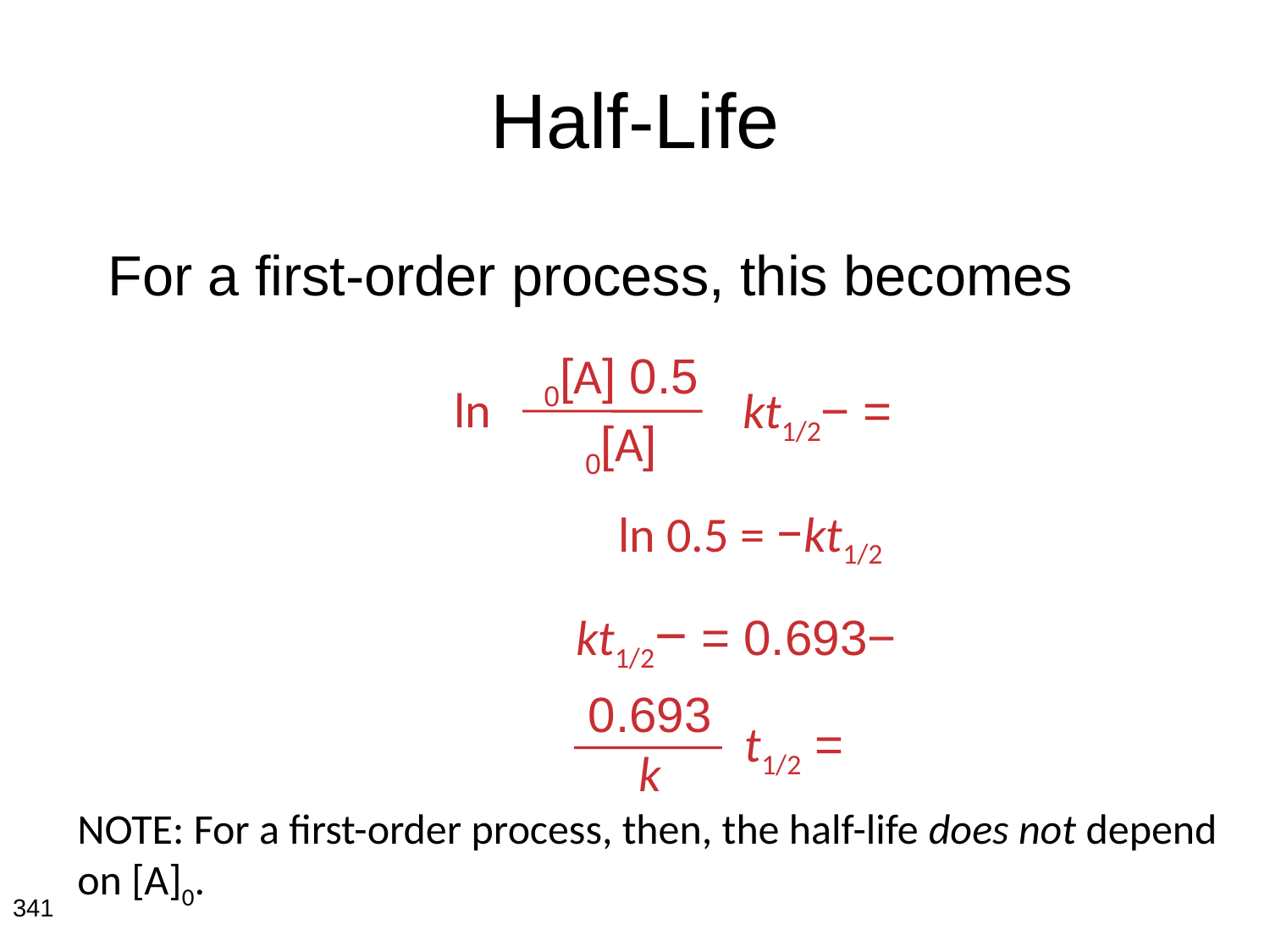

# Half-Life
For a first-order process, this becomes
0.5 [A]0
[A]0

ln
= −kt1/2
ln 0.5 = −kt1/2
−0.693 = −kt1/2
0.693
k

= t1/2
NOTE: For a first-order process, then, the half-life does not depend on [A]0.
341